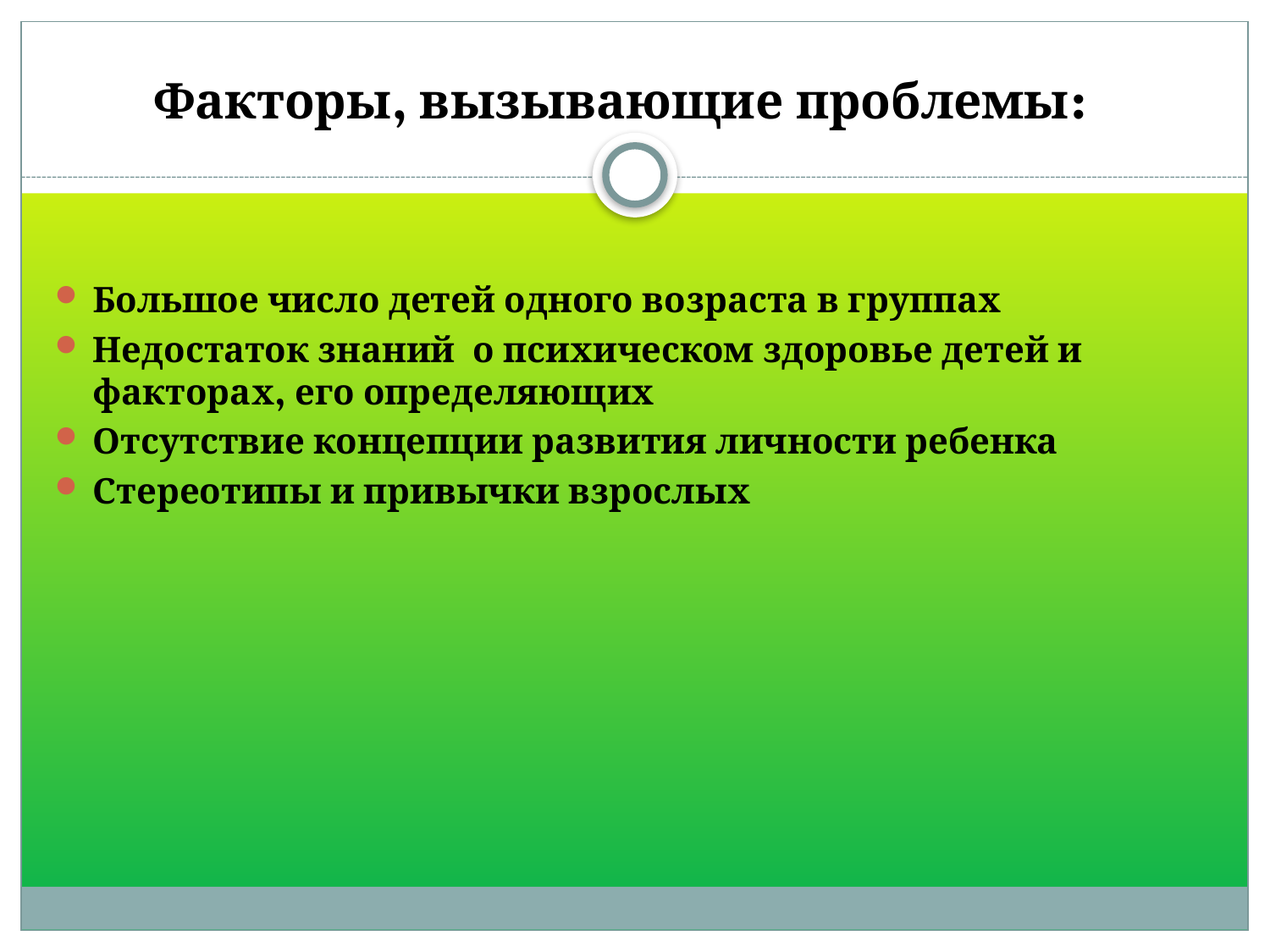

# Факторы, вызывающие проблемы:
Большое число детей одного возраста в группах
Недостаток знаний  о психическом здоровье детей и факторах, его определяющих
Отсутствие концепции развития личности ребенка
Стереотипы и привычки взрослых